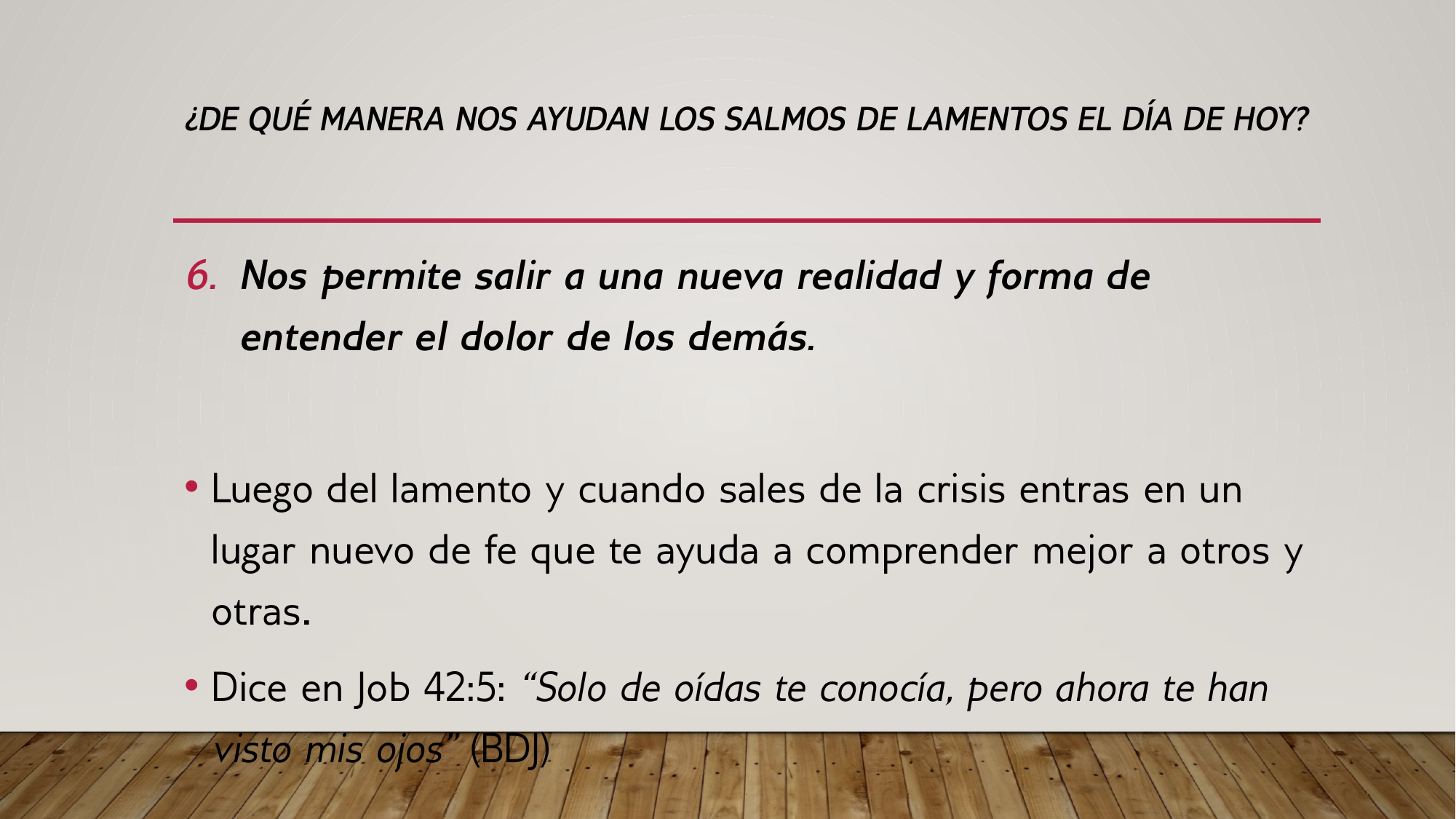

# ¿De qué manera nos ayudan los salmos de lamentos el día de hoy?
Nos permite salir a una nueva realidad y forma de entender el dolor de los demás.

Luego del lamento y cuando sales de la crisis entras en un lugar nuevo de fe que te ayuda a comprender mejor a otros y otras.
Dice en Job 42:5: “Solo de oídas te conocía, pero ahora te han visto mis ojos” (BDJ)